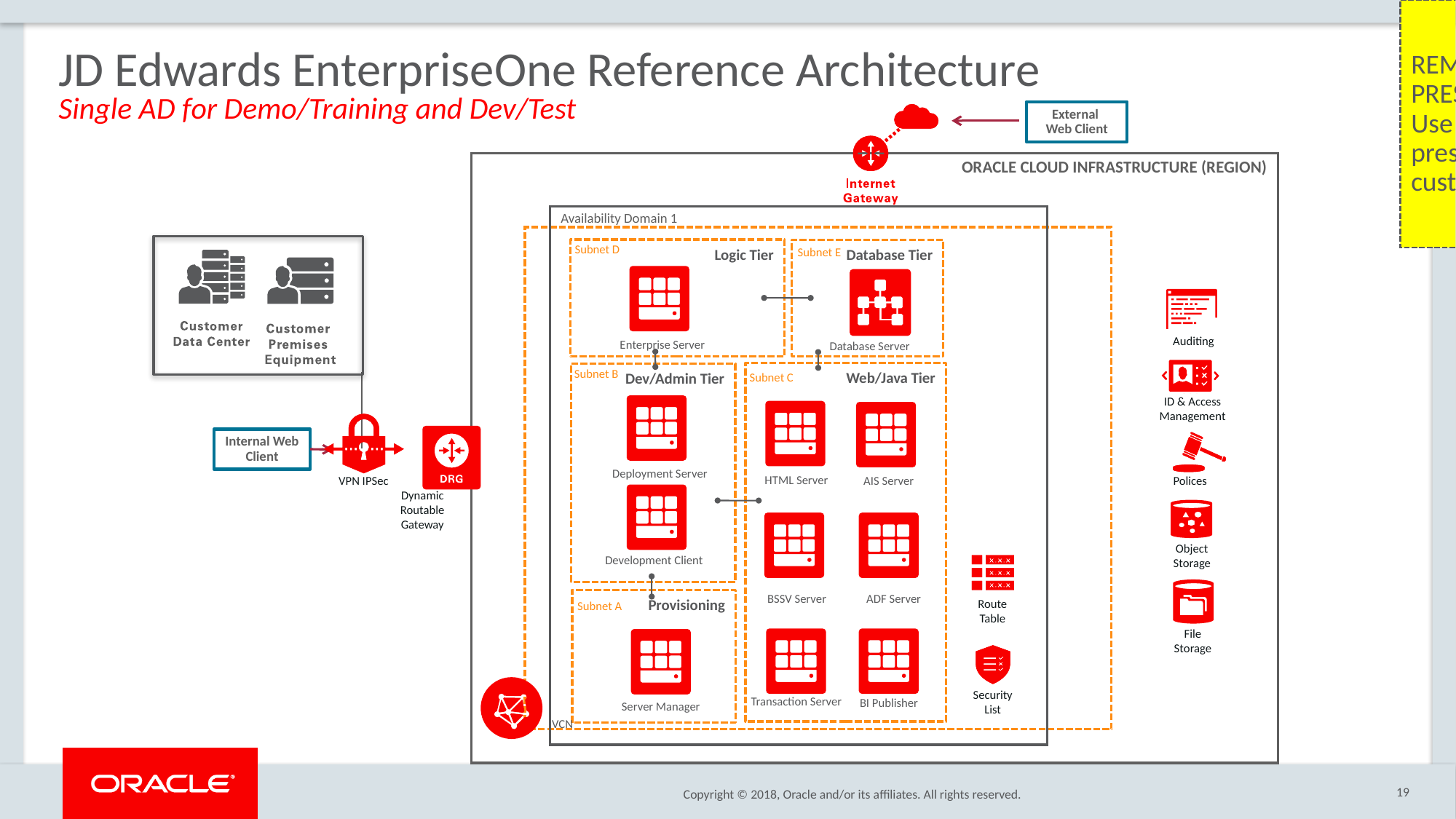

REMOVE THIS BOX BEFORE PRESENTATION
Use the following slides if you are presenting to a JD Edwards customer
JD Edwards EnterpriseOne Reference Architecture
Single AD for Demo/Training and Dev/Test

External
Web Client
ORACLE CLOUD INFRASTRUCTURE (REGION)
Availability Domain 1

Logic Tier
Database Tier
Subnet D
Subnet E

Auditing

Enterprise Server
Database Server

ID & Access Management

Web/Java Tier
Dev/Admin Tier
Subnet B
Subnet C

Polices
Internal Web Client
Deployment Server
HTML Server
VPN IPSec
AIS Server

Dynamic Routable Gateway

Object Storage

Development Client

Provisioning
BSSV Server
ADF Server
Route Table
Subnet A

File Storage

Security List
Transaction Server
BI Publisher
Server Manager
VCN
19